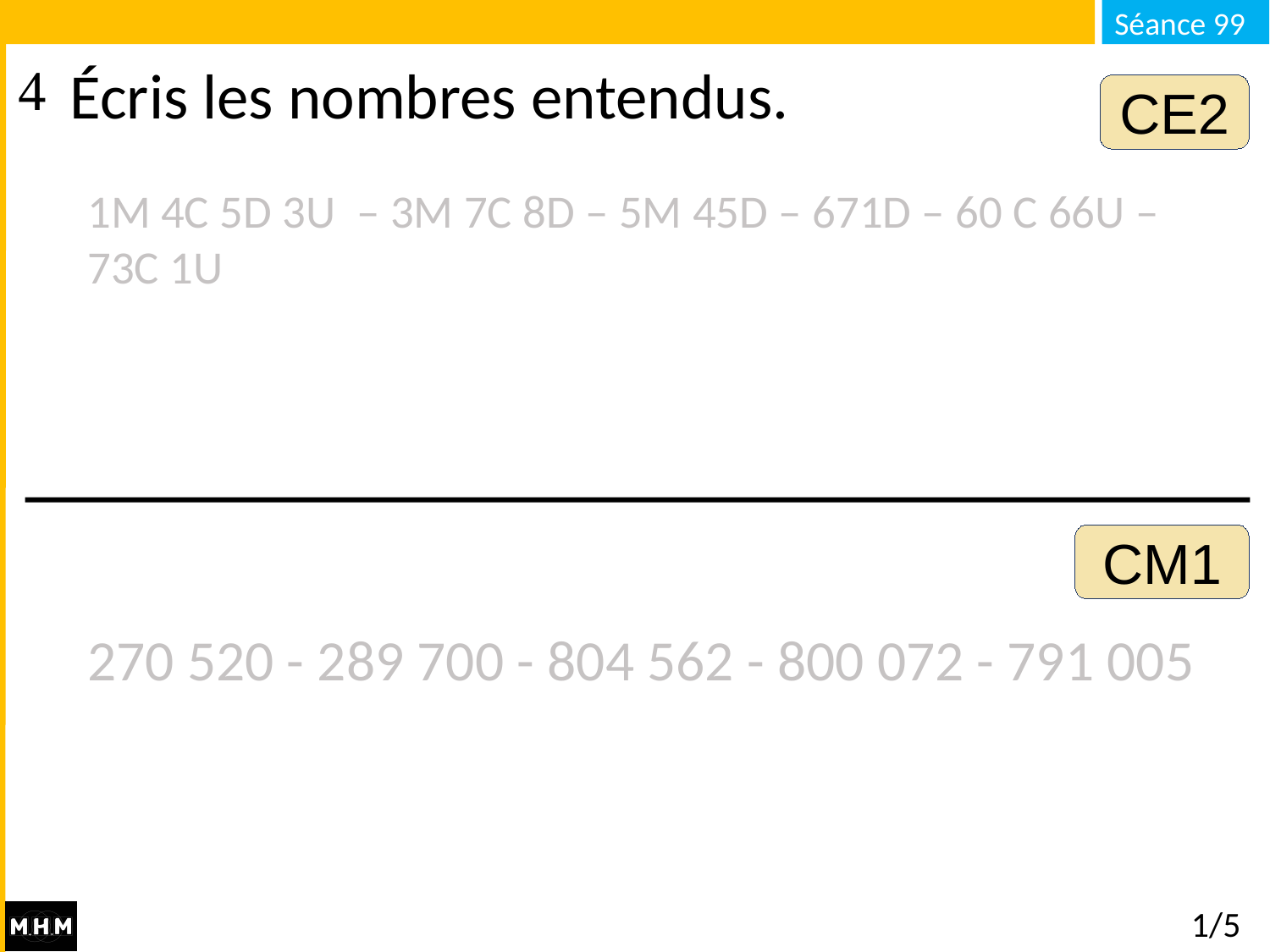

Écris les nombres entendus.
CE2
1M 4C 5D 3U  – 3M 7C 8D – 5M 45D – 671D – 60 C 66U – 73C 1U

CM1
270 520 - 289 700 - 804 562 - 800 072 - 791 005
# 1/5